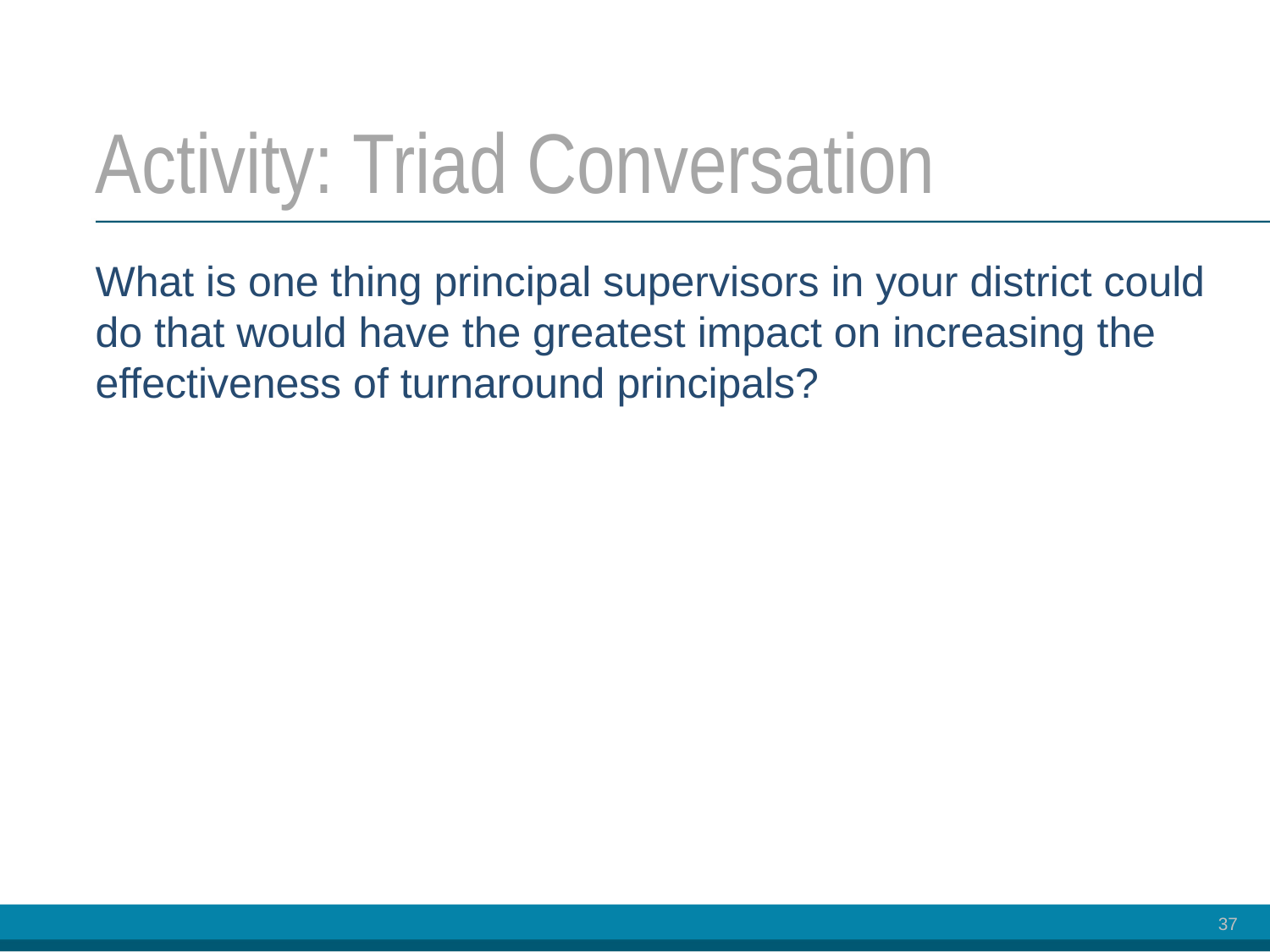

# Activity: Triad Conversation
What is one thing principal supervisors in your district could do that would have the greatest impact on increasing the effectiveness of turnaround principals?
37